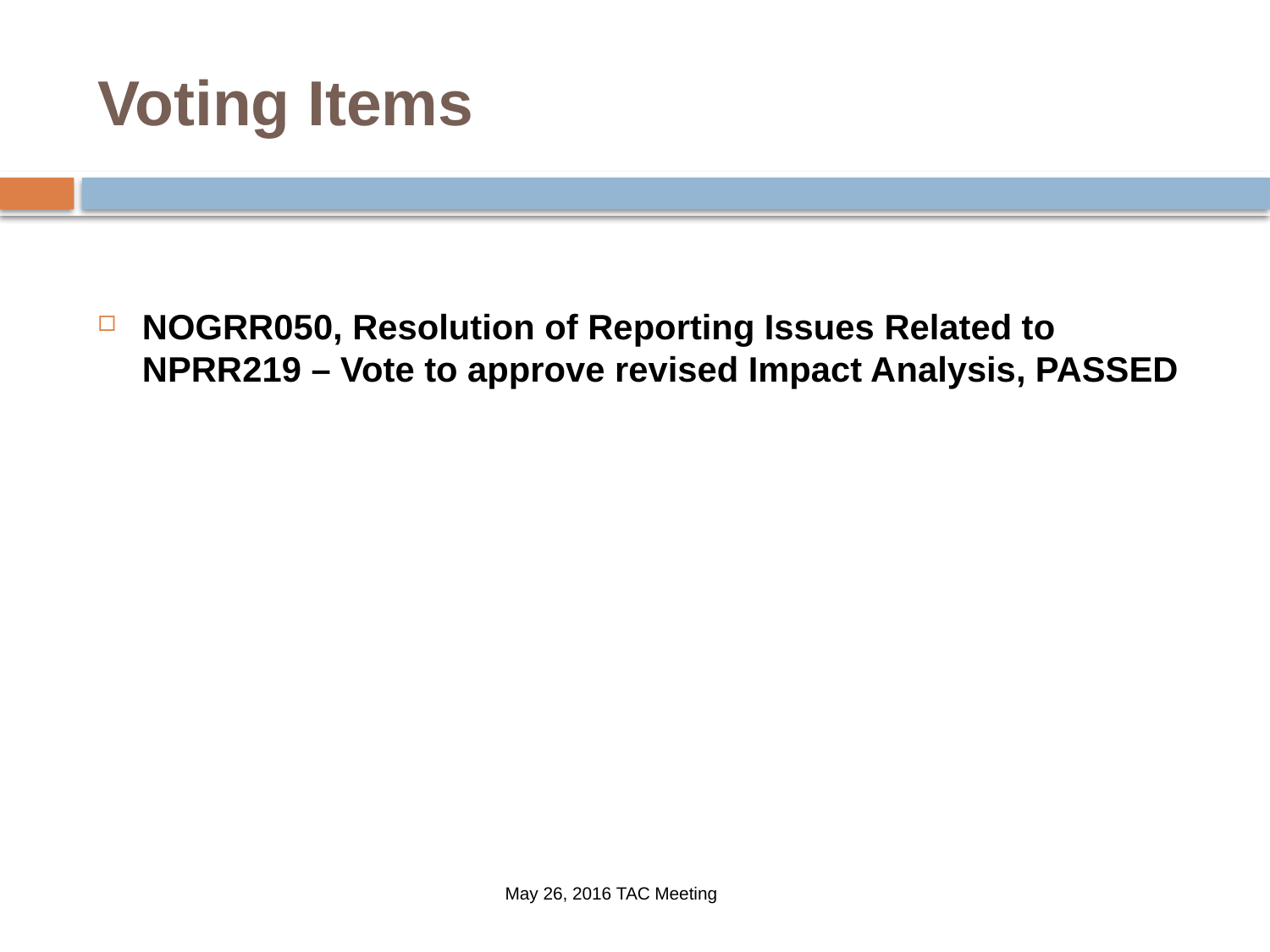

# Voting Items

NOGRR050, Resolution of Reporting Issues Related to NPRR219 – Vote to approve revised Impact Analysis, PASSED

May 26, 2016 TAC Meeting